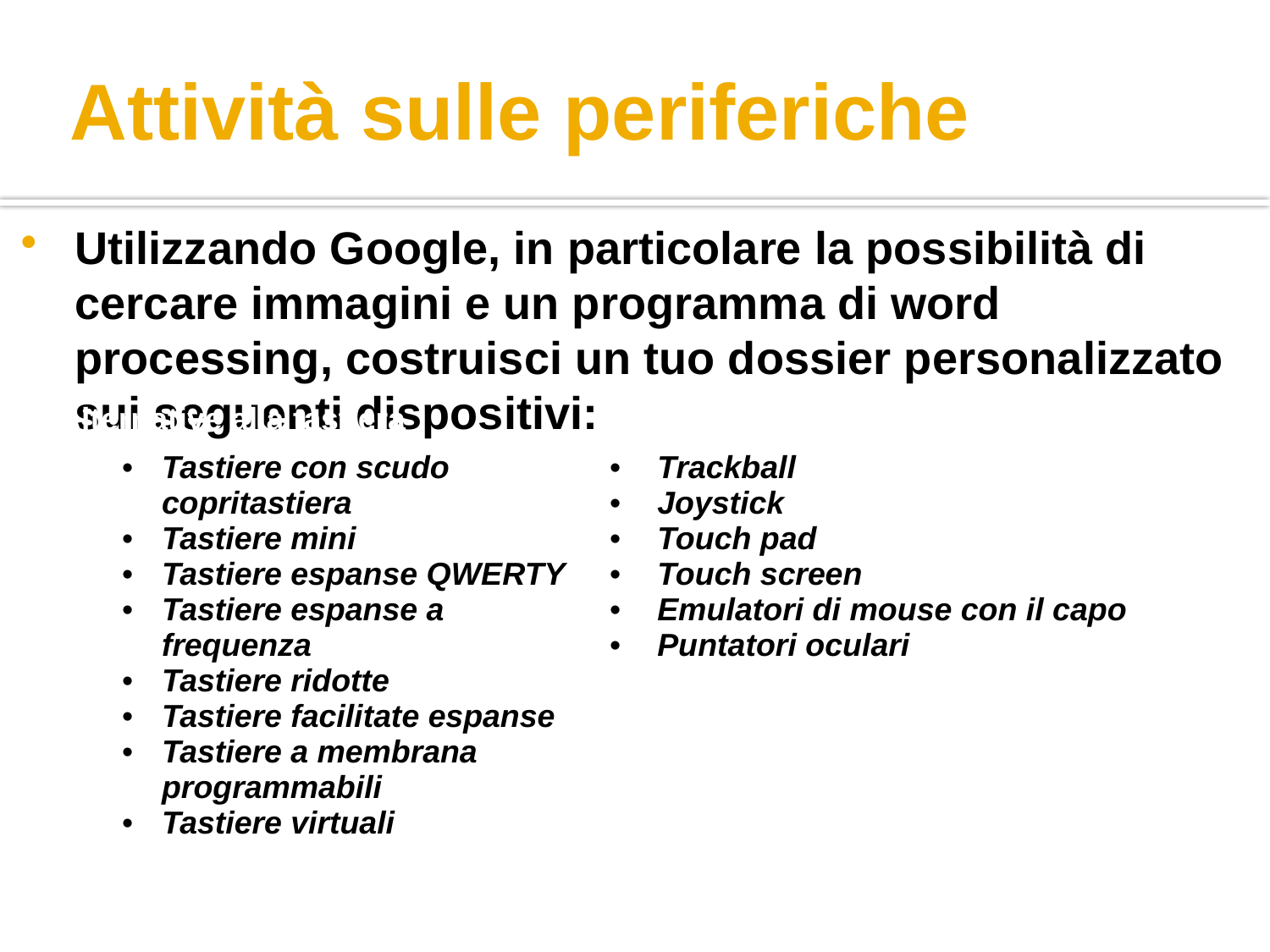

# Attività sulle periferiche
Utilizzando Google, in particolare la possibilità di cercare immagini e un programma di word processing, costruisci un tuo dossier personalizzato sui seguenti dispositivi:
| Alternative alla tastiera | Alternative al mouse |
| --- | --- |
| Tastiere con scudo copritastiera Tastiere mini Tastiere espanse QWERTY Tastiere espanse a frequenza Tastiere ridotte Tastiere facilitate espanse Tastiere a membrana programmabili Tastiere virtuali | Trackball Joystick Touch pad Touch screen Emulatori di mouse con il capo Puntatori oculari |